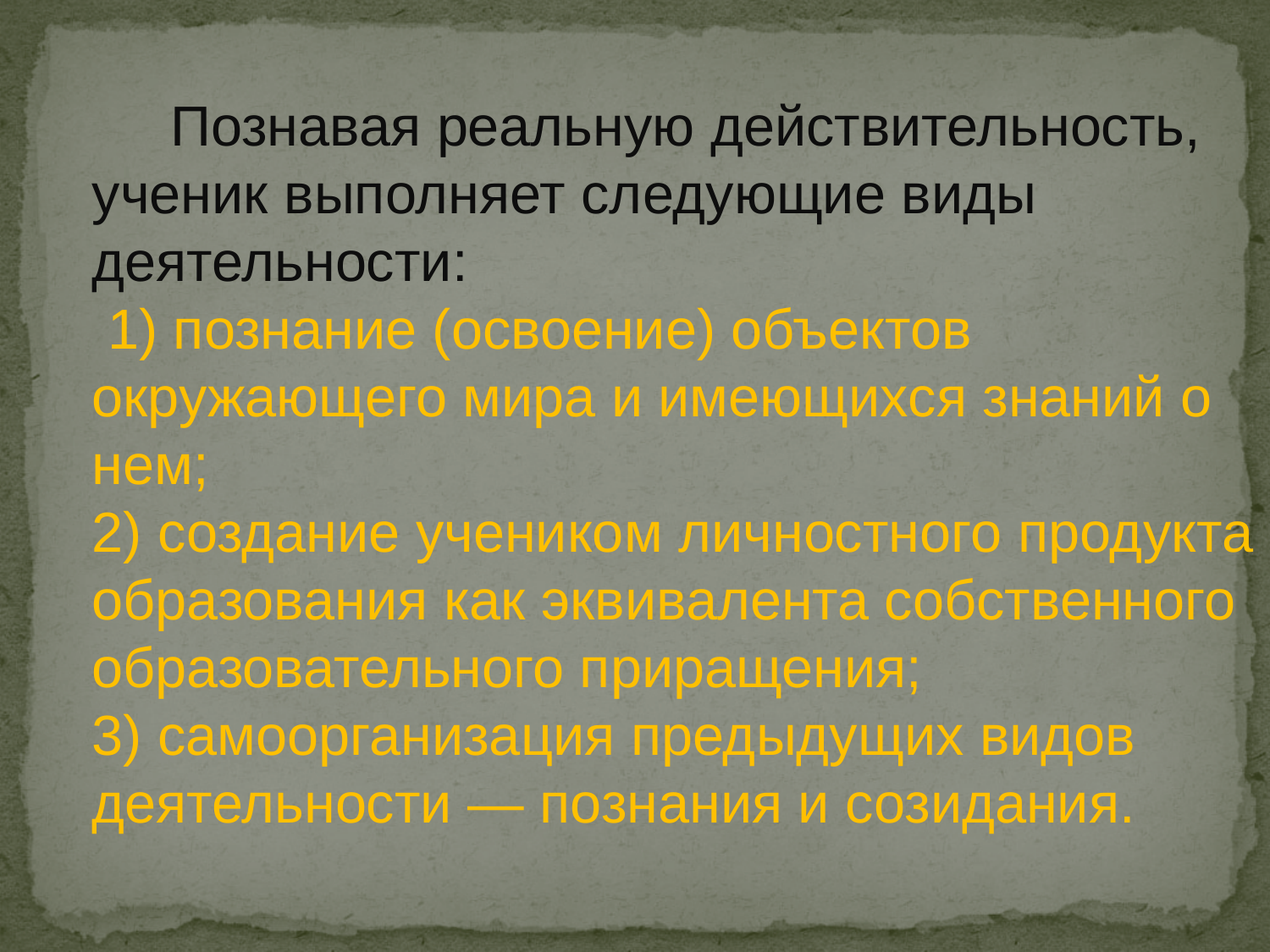

Познавая реальную действительность, ученик выполняет следующие виды деятельности:
 1) познание (освоение) объектов окружающего мира и имеющихся знаний о нем;
2) создание учеником личностного продукта образования как эквивалента собственного образовательного приращения;
3) самоорганизация предыдущих видов деятельности — познания и созидания.